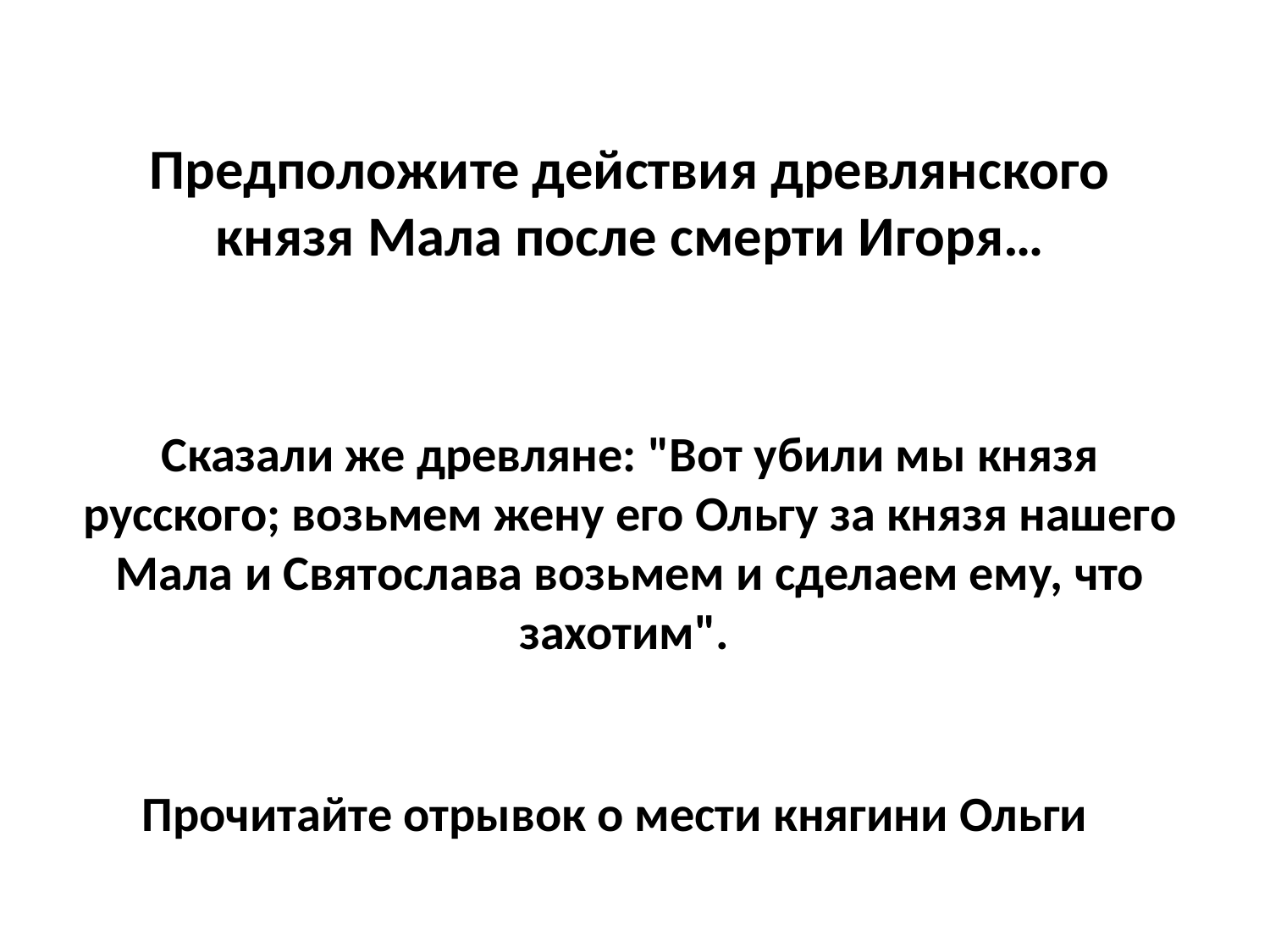

Предположите действия древлянского князя Мала после смерти Игоря…
Сказали же древляне: "Вот убили мы князя русского; возьмем жену его Ольгу за князя нашего Мала и Святослава возьмем и сделаем ему, что захотим".
Прочитайте отрывок о мести княгини Ольги